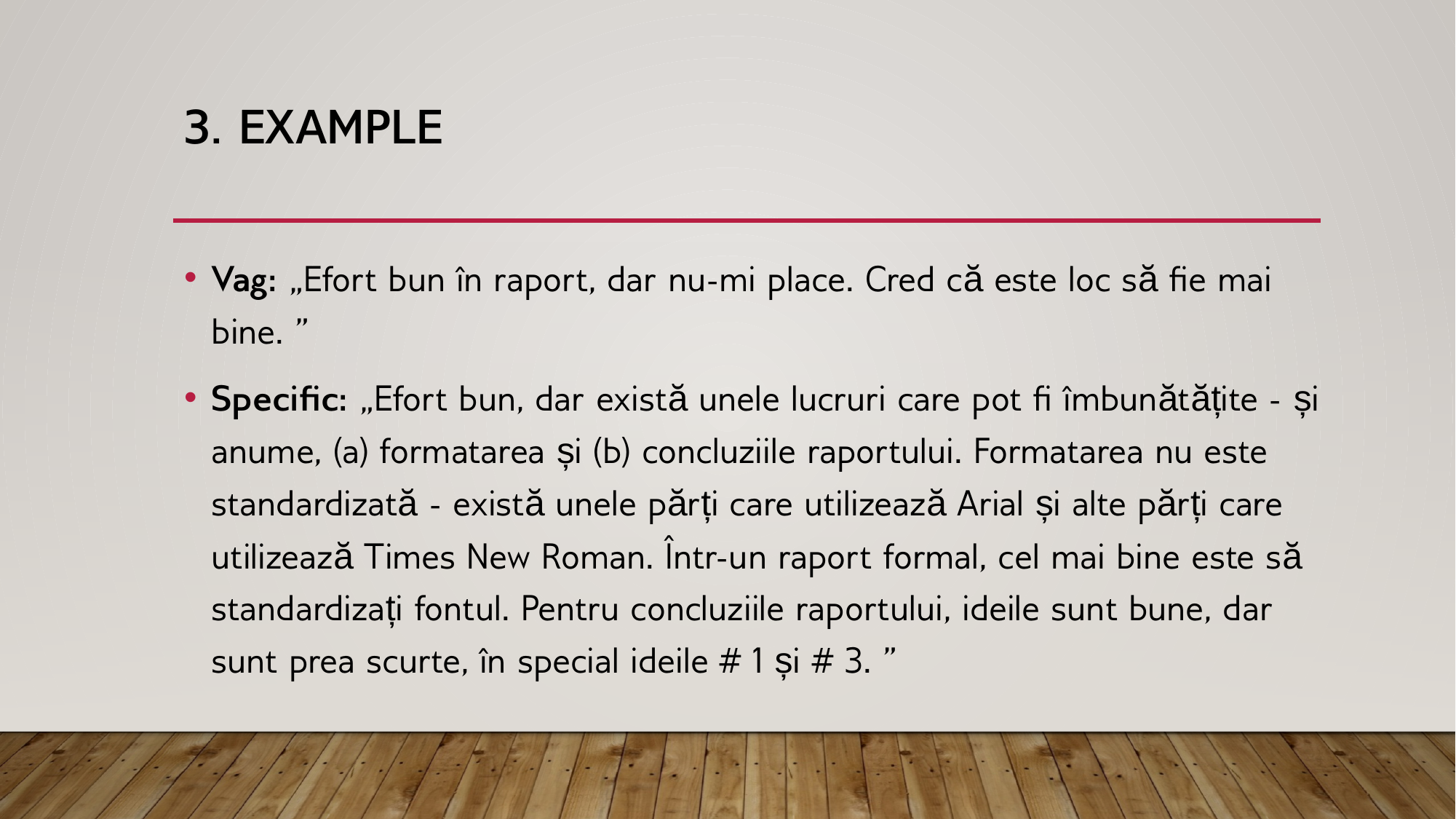

# 3. Example
Vag: „Efort bun în raport, dar nu-mi place. Cred că este loc să fie mai bine. ”
Specific: „Efort bun, dar există unele lucruri care pot fi îmbunătățite - și anume, (a) formatarea și (b) concluziile raportului. Formatarea nu este standardizată - există unele părți care utilizează Arial și alte părți care utilizează Times New Roman. Într-un raport formal, cel mai bine este să standardizați fontul. Pentru concluziile raportului, ideile sunt bune, dar sunt prea scurte, în special ideile # 1 și # 3. ”